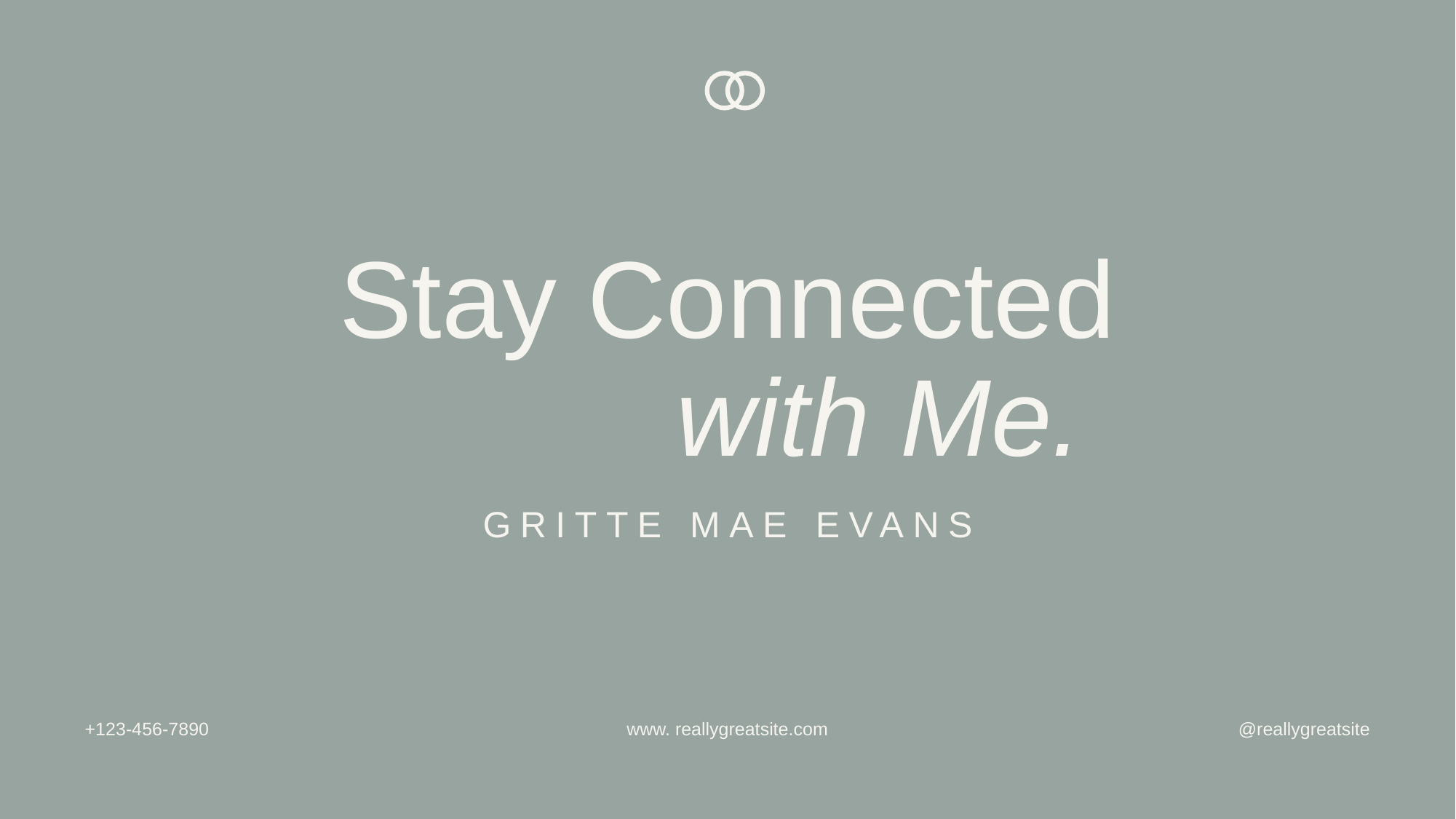

# Stay Connected with Me.
GRITTE MAE EVANS
www. reallygreatsite.com
@reallygreatsite
+123-456-7890